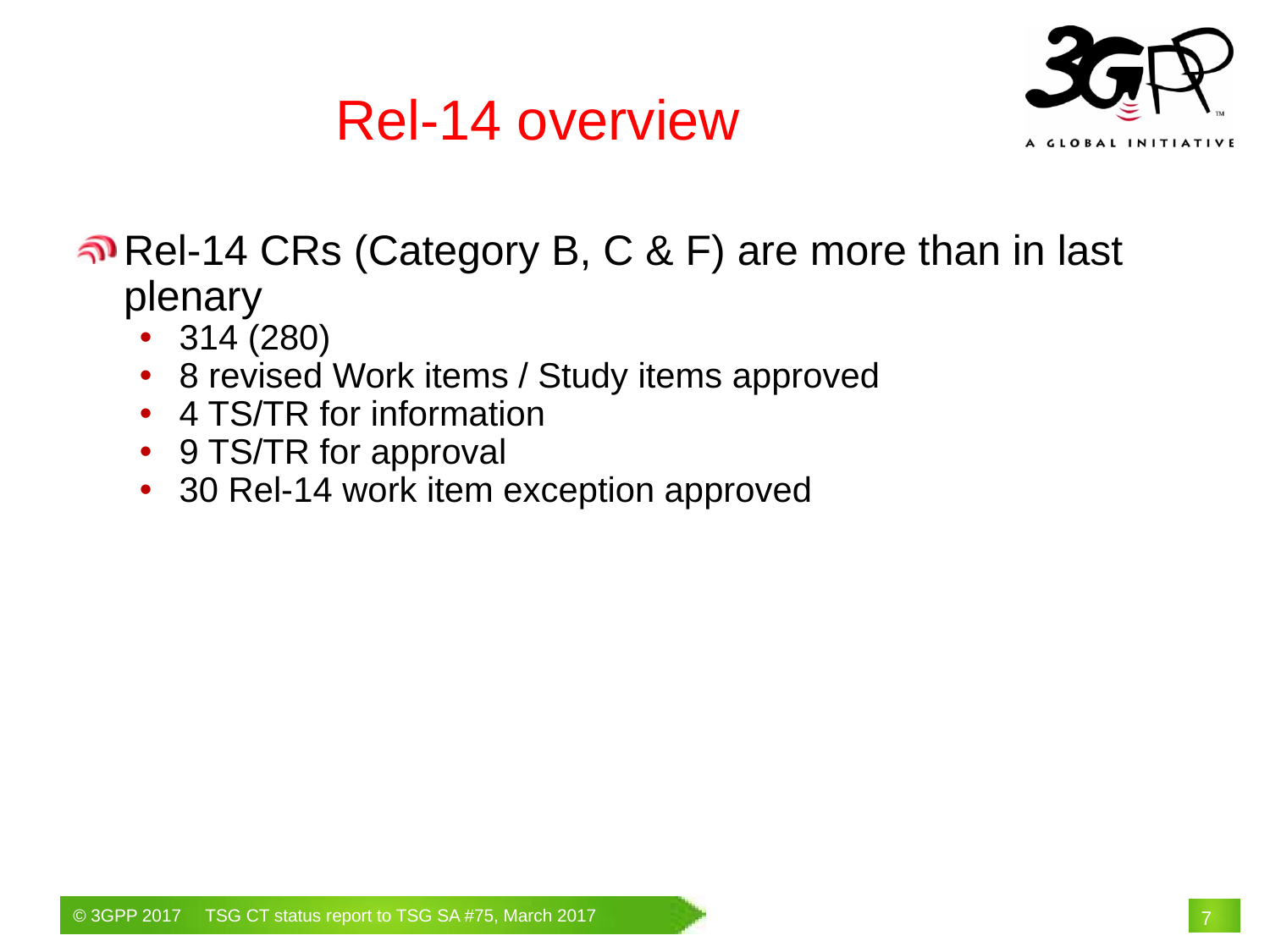

Rel-14 overview
Rel-14 CRs (Category B, C & F) are more than in last plenary
314 (280)
8 revised Work items / Study items approved
4 TS/TR for information
9 TS/TR for approval
30 Rel-14 work item exception approved

# 7